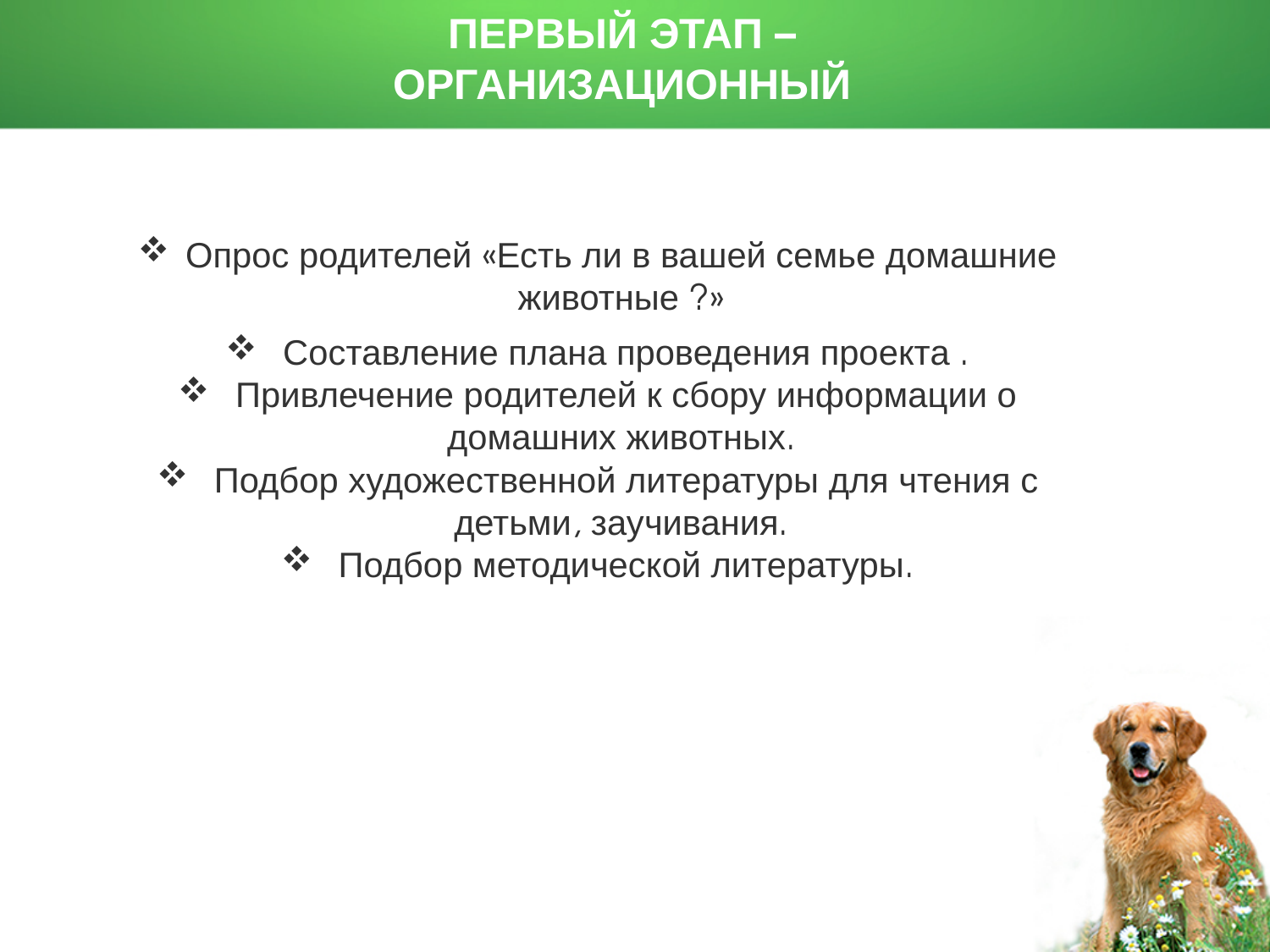

ПЕРВЫЙ ЭТАП – ОРГАНИЗАЦИОННЫЙ
Опрос родителей «Есть ли в вашей семье домашние животные ?»
 Составление плана проведения проекта .
 Привлечение родителей к сбору информации о домашних животных.
 Подбор художественной литературы для чтения с детьми, заучивания.
 Подбор методической литературы.